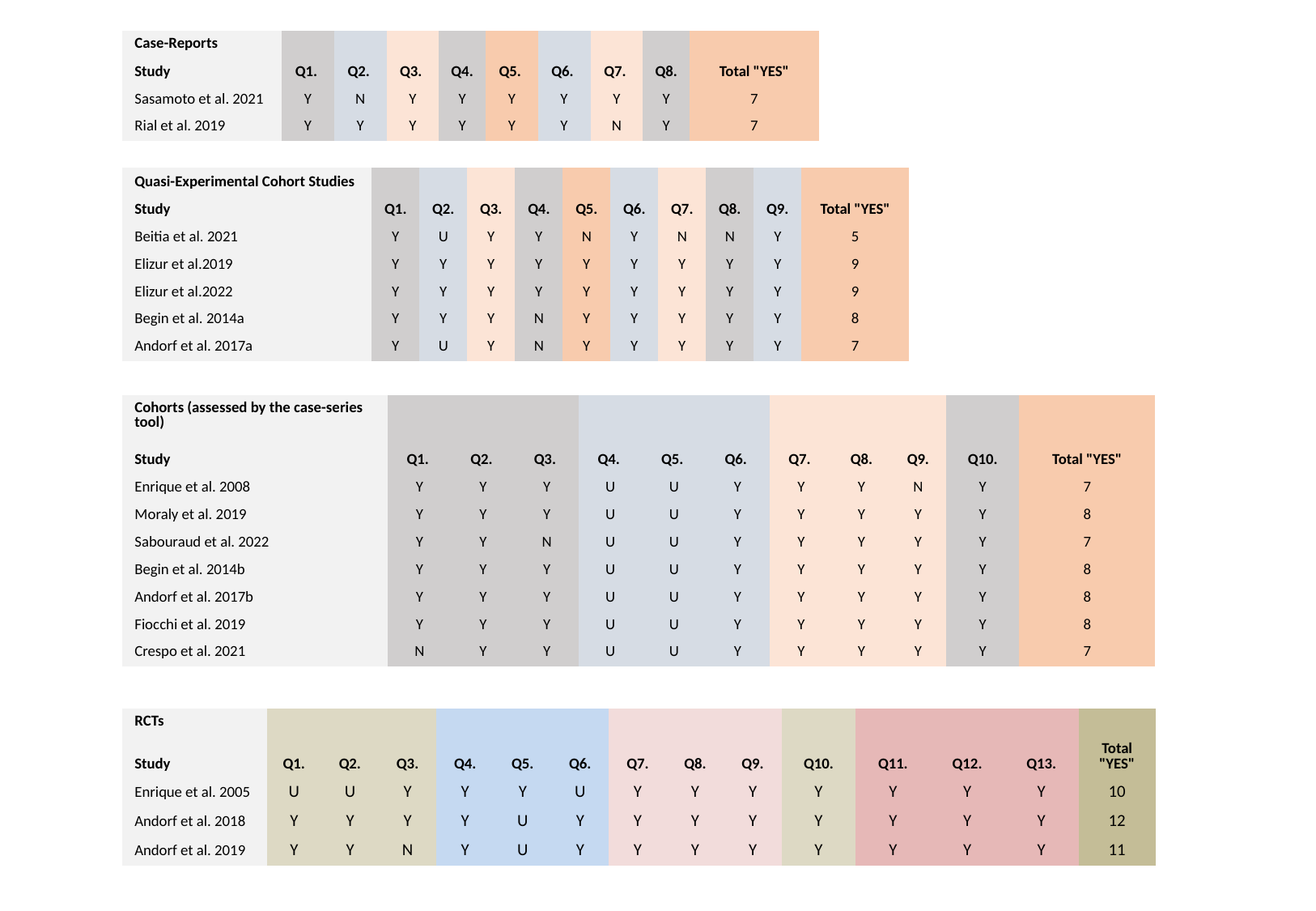

| Case-Reports |  |  |  |  |  |  |  |  |  |
| --- | --- | --- | --- | --- | --- | --- | --- | --- | --- |
| Study | Q1. | Q2. | Q3. | Q4. | Q5. | Q6. | Q7. | Q8. | Total "YES" |
| Sasamoto et al. 2021 | Y | N | Y | Y | Y | Y | Y | Y | 7 |
| Rial et al. 2019 | Y | Y | Y | Y | Y | Y | N | Y | 7 |
| Quasi-Experimental Cohort Studies |  |  |  |  |  |  |  |  |  |  |
| --- | --- | --- | --- | --- | --- | --- | --- | --- | --- | --- |
| Study | Q1. | Q2. | Q3. | Q4. | Q5. | Q6. | Q7. | Q8. | Q9. | Total "YES" |
| Beitia et al. 2021 | Y | U | Y | Y | N | Y | N | N | Y | 5 |
| Elizur et al.2019 | Y | Y | Y | Y | Y | Y | Y | Y | Y | 9 |
| Elizur et al.2022 | Y | Y | Y | Y | Y | Y | Y | Y | Y | 9 |
| Begin et al. 2014a | Y | Y | Y | N | Y | Y | Y | Y | Y | 8 |
| Andorf et al. 2017a | Y | U | Y | N | Y | Y | Y | Y | Y | 7 |
| Cohorts (assessed by the case-series tool) |  |  |  |  |  |  |  |  |  |  |  |
| --- | --- | --- | --- | --- | --- | --- | --- | --- | --- | --- | --- |
| Study | Q1. | Q2. | Q3. | Q4. | Q5. | Q6. | Q7. | Q8. | Q9. | Q10. | Total "YES" |
| Enrique et al. 2008 | Y | Y | Y | U | U | Y | Y | Y | N | Y | 7 |
| Moraly et al. 2019 | Y | Y | Y | U | U | Y | Y | Y | Y | Y | 8 |
| Sabouraud et al. 2022 | Y | Y | N | U | U | Y | Y | Y | Y | Y | 7 |
| Begin et al. 2014b | Y | Y | Y | U | U | Y | Y | Y | Y | Y | 8 |
| Andorf et al. 2017b | Y | Y | Y | U | U | Y | Y | Y | Y | Y | 8 |
| Fiocchi et al. 2019 | Y | Y | Y | U | U | Y | Y | Y | Y | Y | 8 |
| Crespo et al. 2021 | N | Y | Y | U | U | Y | Y | Y | Y | Y | 7 |
| RCTs |  |  |  |  |  |  |  |  |  |  |  |  |  |  |
| --- | --- | --- | --- | --- | --- | --- | --- | --- | --- | --- | --- | --- | --- | --- |
| Study | Q1. | Q2. | Q3. | Q4. | Q5. | Q6. | Q7. | Q8. | Q9. | Q10. | Q11. | Q12. | Q13. | Total "YES" |
| Enrique et al. 2005 | U | U | Y | Y | Y | U | Y | Y | Y | Y | Y | Y | Y | 10 |
| Andorf et al. 2018 | Y | Y | Y | Y | U | Y | Y | Y | Y | Y | Y | Y | Y | 12 |
| Andorf et al. 2019 | Y | Y | N | Y | U | Y | Y | Y | Y | Y | Y | Y | Y | 11 |